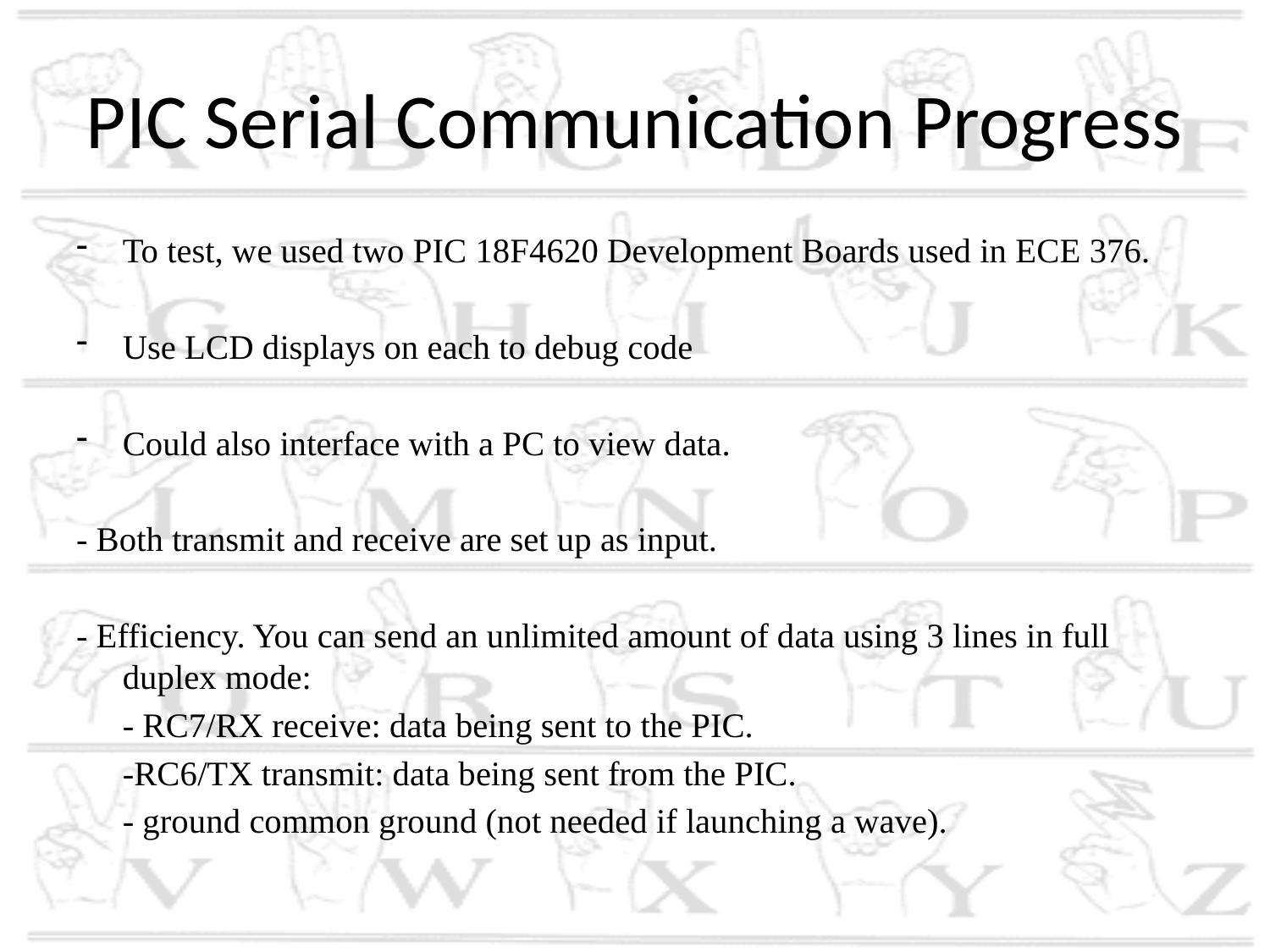

# PIC Serial Communication Progress
To test, we used two PIC 18F4620 Development Boards used in ECE 376.

Use LCD displays on each to debug code

Could also interface with a PC to view data.

- Both transmit and receive are set up as input.

- Efficiency. You can send an unlimited amount of data using 3 lines in full duplex mode:
	- RC7/RX receive: data being sent to the PIC.
	-RC6/TX transmit: data being sent from the PIC.
	- ground common ground (not needed if launching a wave).